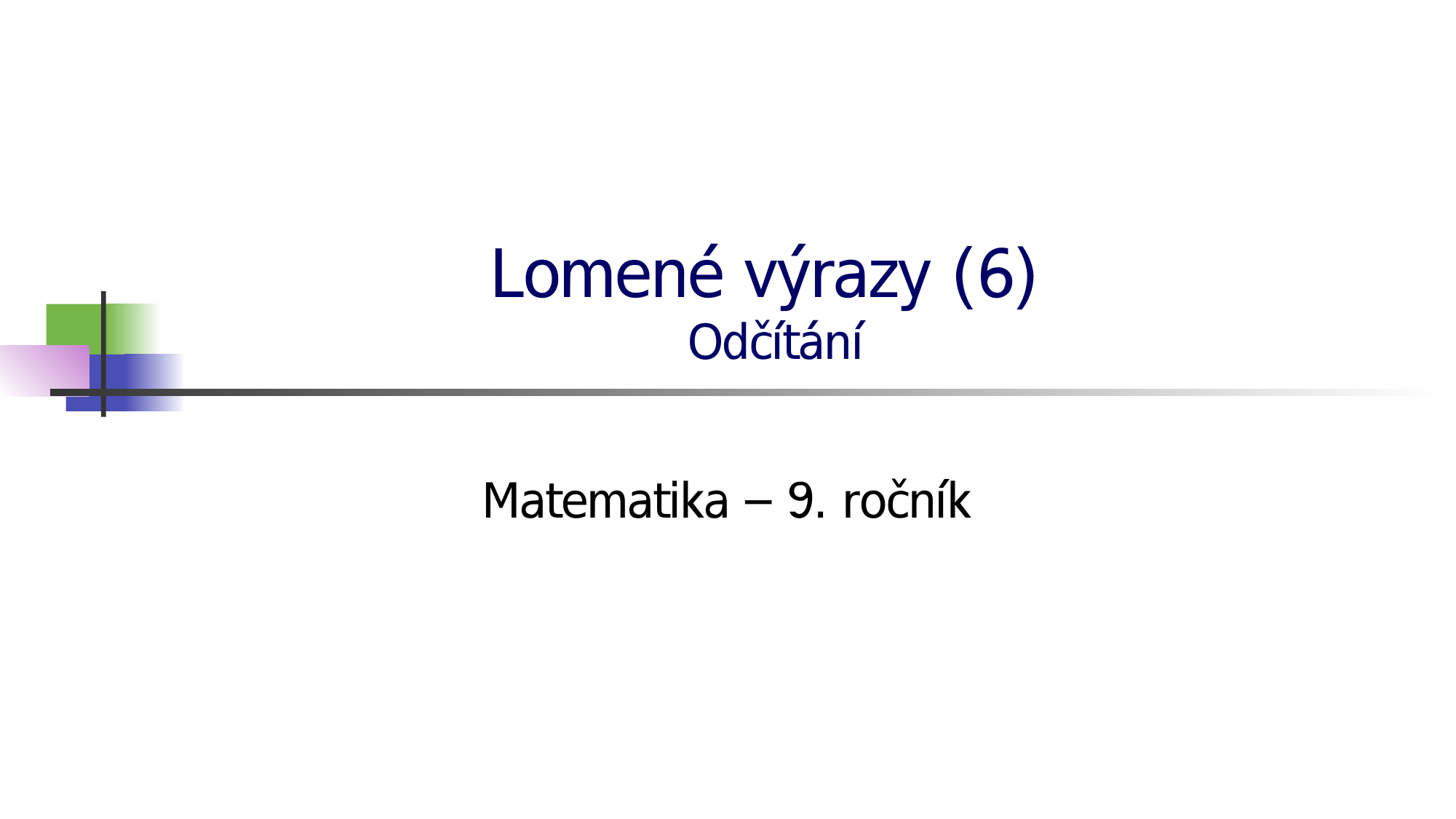

# Lomené výrazy (6) Odčítání
Matematika – 9. ročník